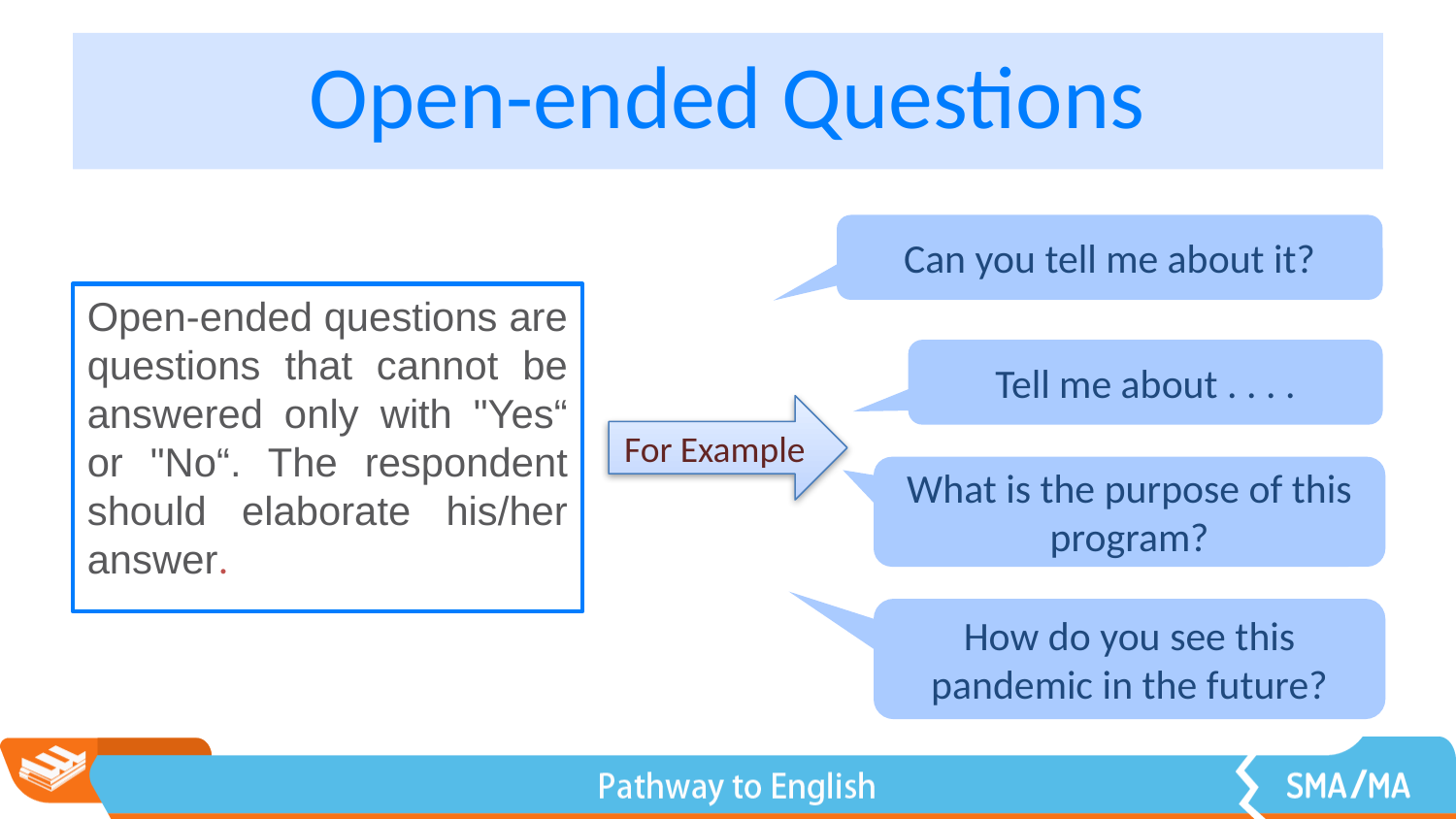

# Open-ended Questions
Can you tell me about it?
Open-ended questions are questions that cannot be answered only with "Yes“ or "No“. The respondent should elaborate his/her answer.
Tell me about . . . .
For Example
What is the purpose of this program?
How do you see this pandemic in the future?